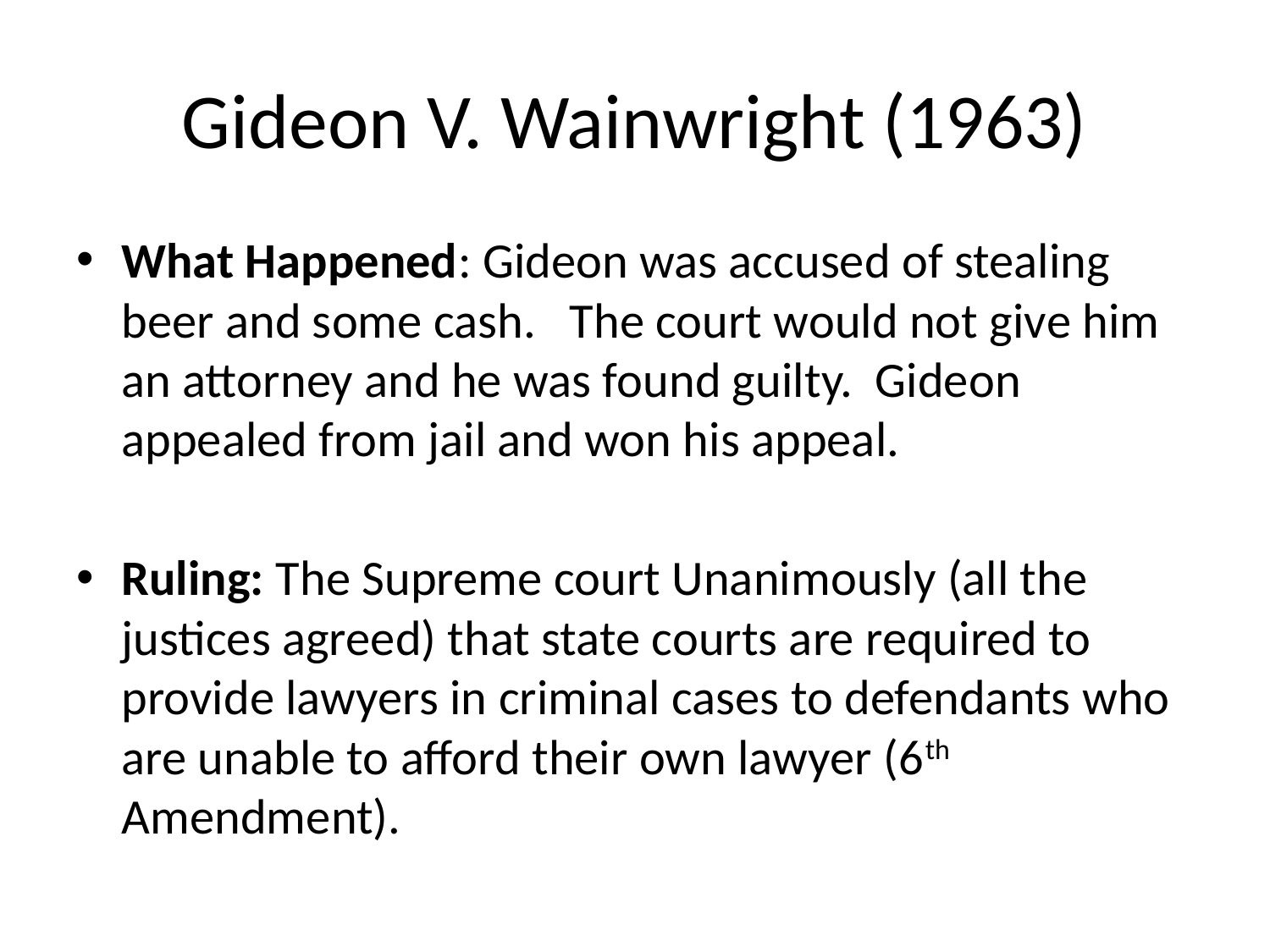

# Gideon V. Wainwright (1963)
What Happened: Gideon was accused of stealing beer and some cash.   The court would not give him an attorney and he was found guilty.  Gideon appealed from jail and won his appeal.

Ruling: The Supreme court Unanimously (all the justices agreed) that state courts are required to provide lawyers in criminal cases to defendants who are unable to afford their own lawyer (6th Amendment).